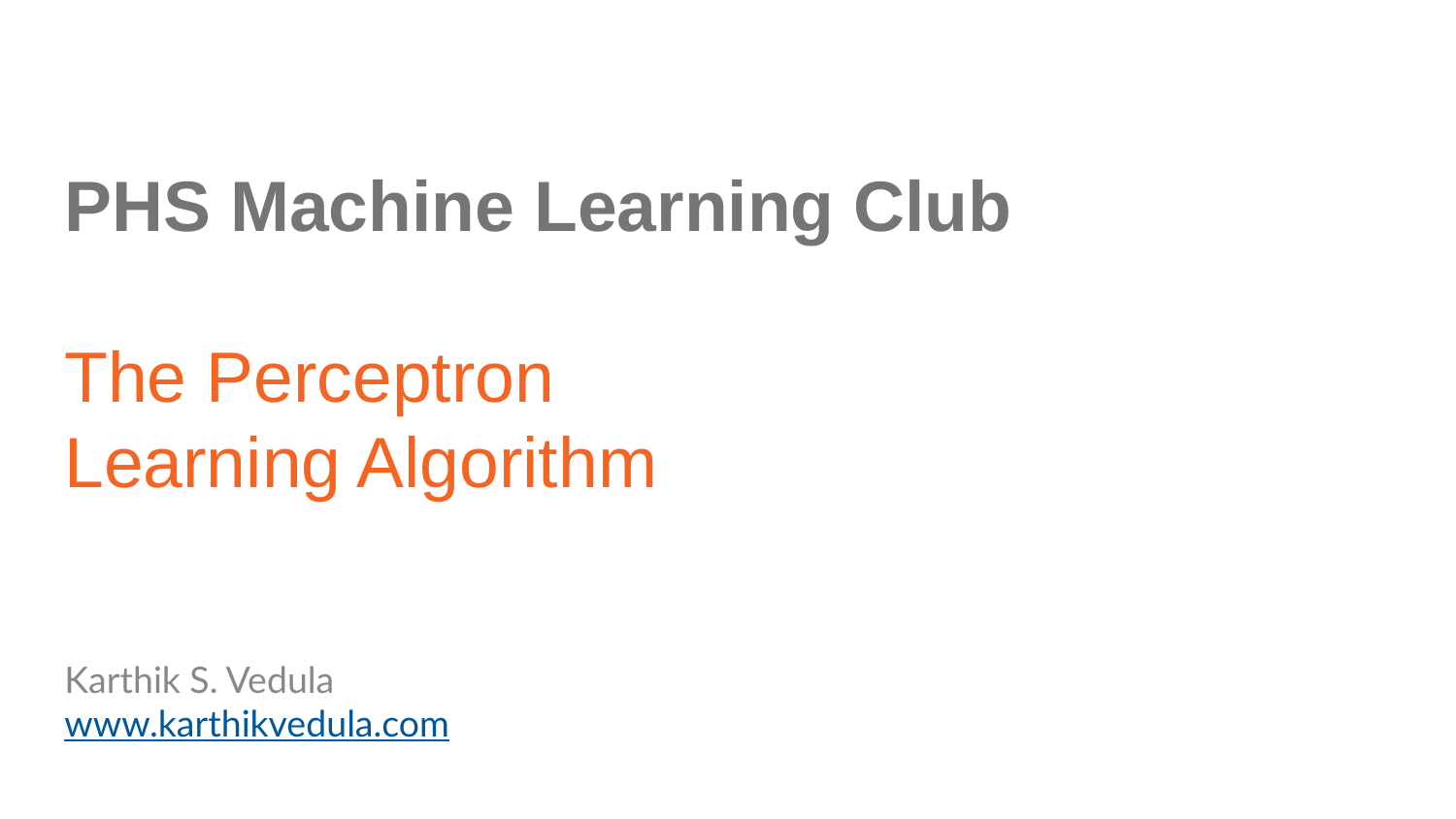

# PHS Machine Learning Club

The Perceptron
Learning Algorithm
Karthik S. Vedula
www.karthikvedula.com